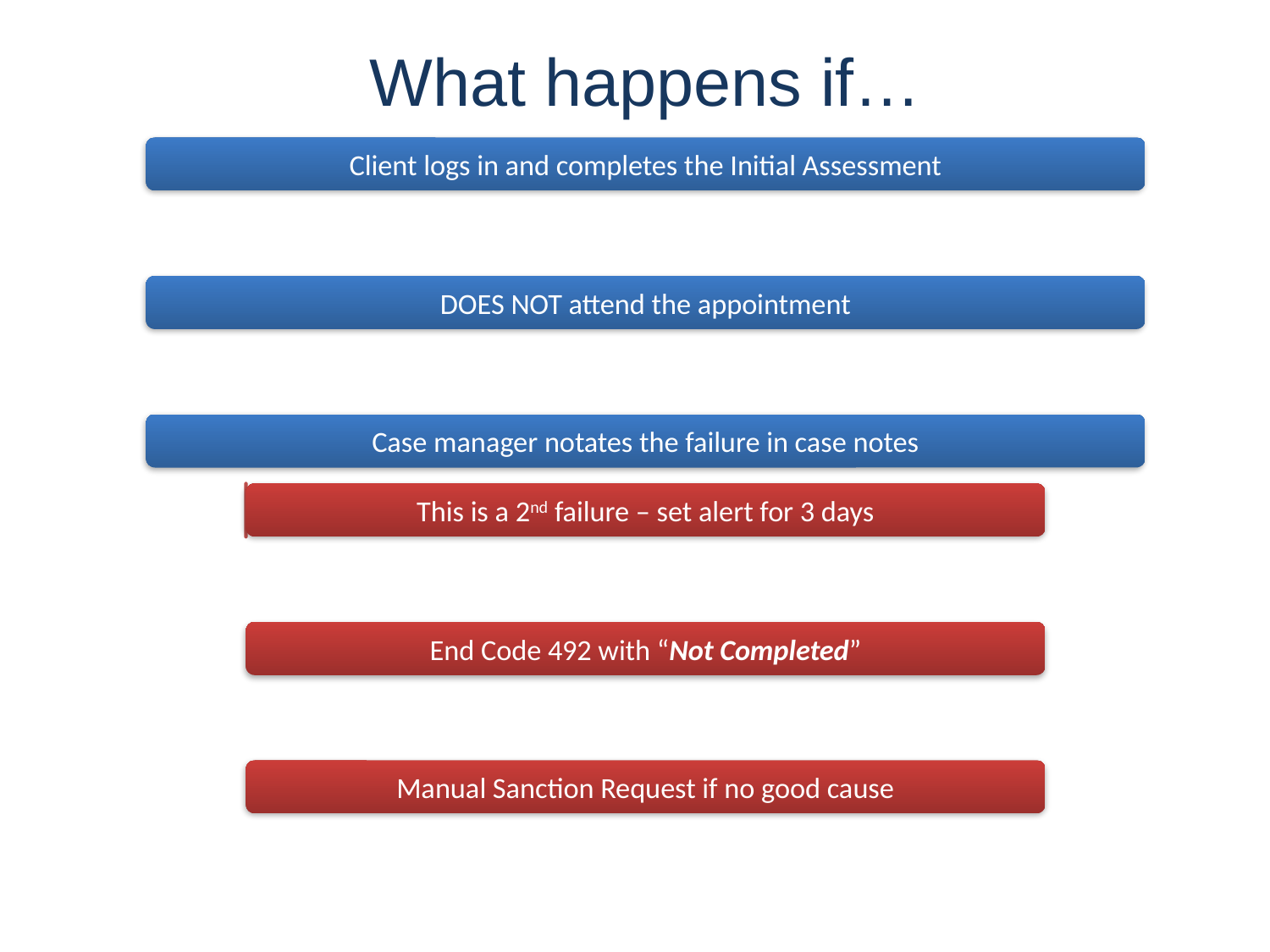

# What happens if…
Client logs in and completes the Initial Assessment
DOES NOT attend the appointment
Case manager notates the failure in case notes
Manual Sanction Request if no good cause
This is a 2nd failure – set alert for 3 days
End Code 492 with “Not Completed”